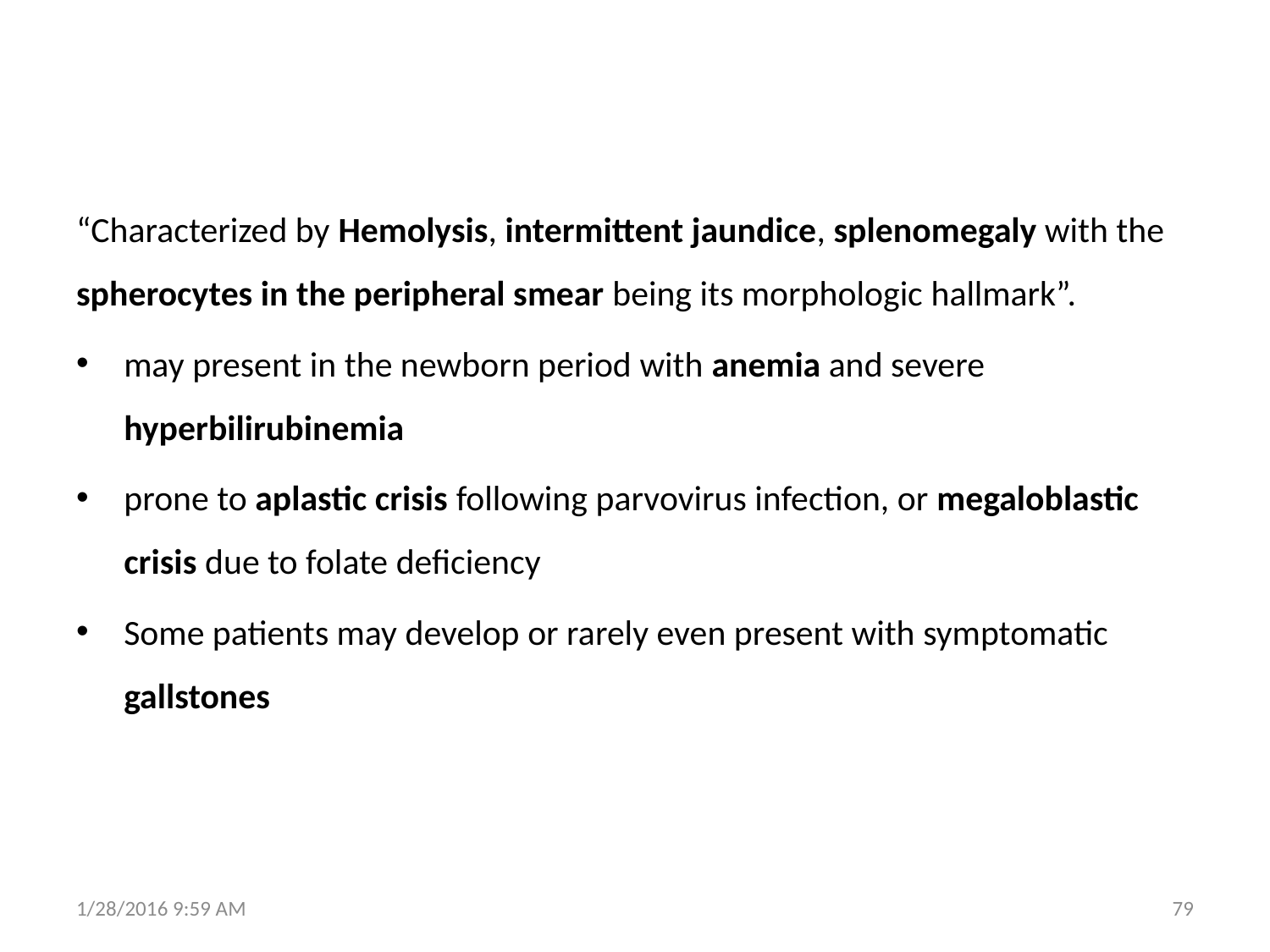

“Characterized by Hemolysis, intermittent jaundice, splenomegaly with the spherocytes in the peripheral smear being its morphologic hallmark”.
may present in the newborn period with anemia and severe hyperbilirubinemia
prone to aplastic crisis following parvovirus infection, or megaloblastic crisis due to folate deficiency
Some patients may develop or rarely even present with symptomatic gallstones
1/28/2016 9:59 AM
79